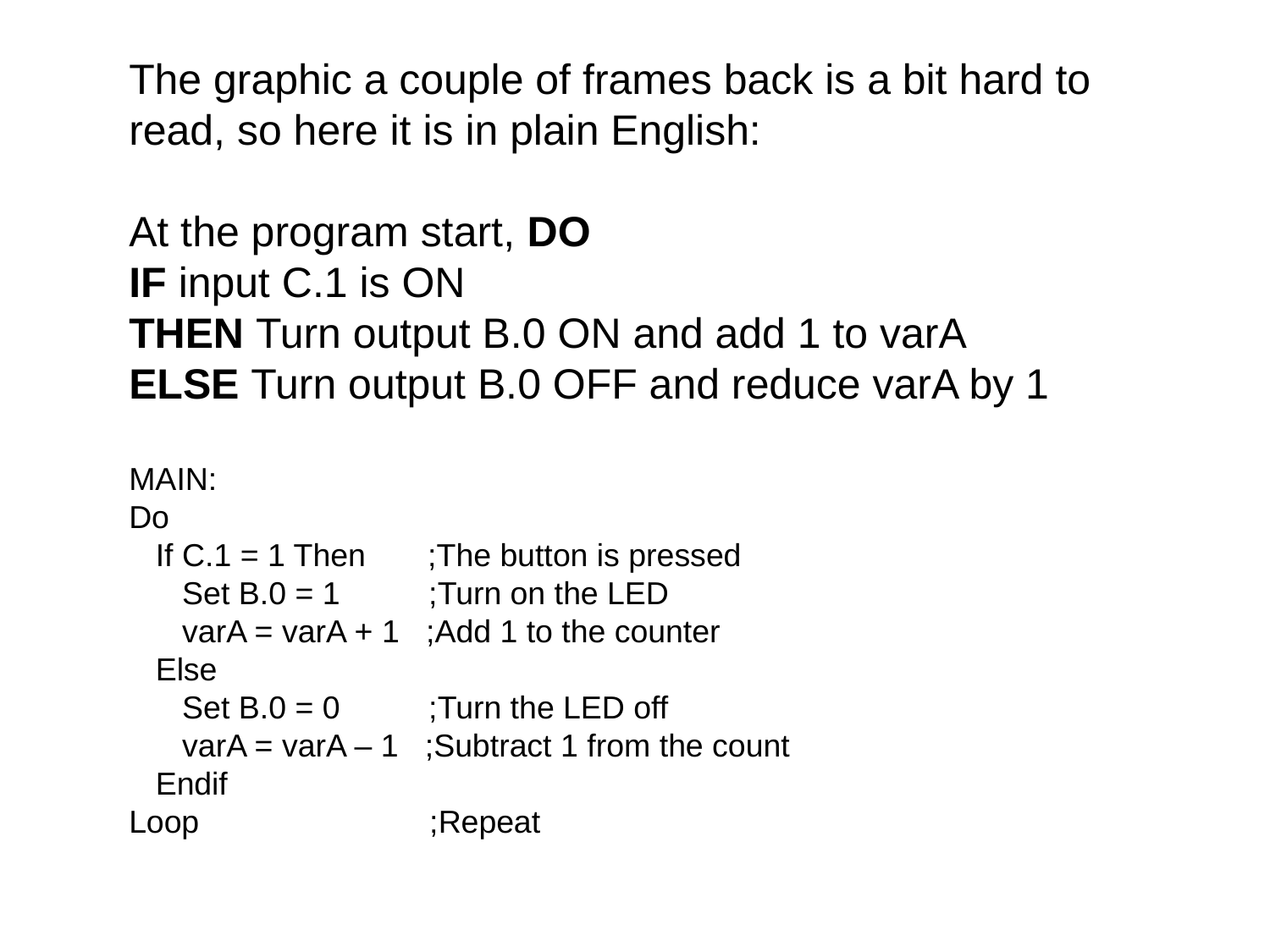

The graphic a couple of frames back is a bit hard to read, so here it is in plain English:

At the program start, DO
IF input C.1 is ON
THEN Turn output B.0 ON and add 1 to varA
ELSE Turn output B.0 OFF and reduce varA by 1

MAIN:
Do
   If C.1 = 1 Then       ;The button is pressed
      Set B.0 = 1          ;Turn on the LED
      varA = varA + 1   ;Add 1 to the counter
   Else
      Set B.0 = 0          ;Turn the LED off
      varA = varA – 1   ;Subtract 1 from the count
   Endif
Loop                          ;Repeat